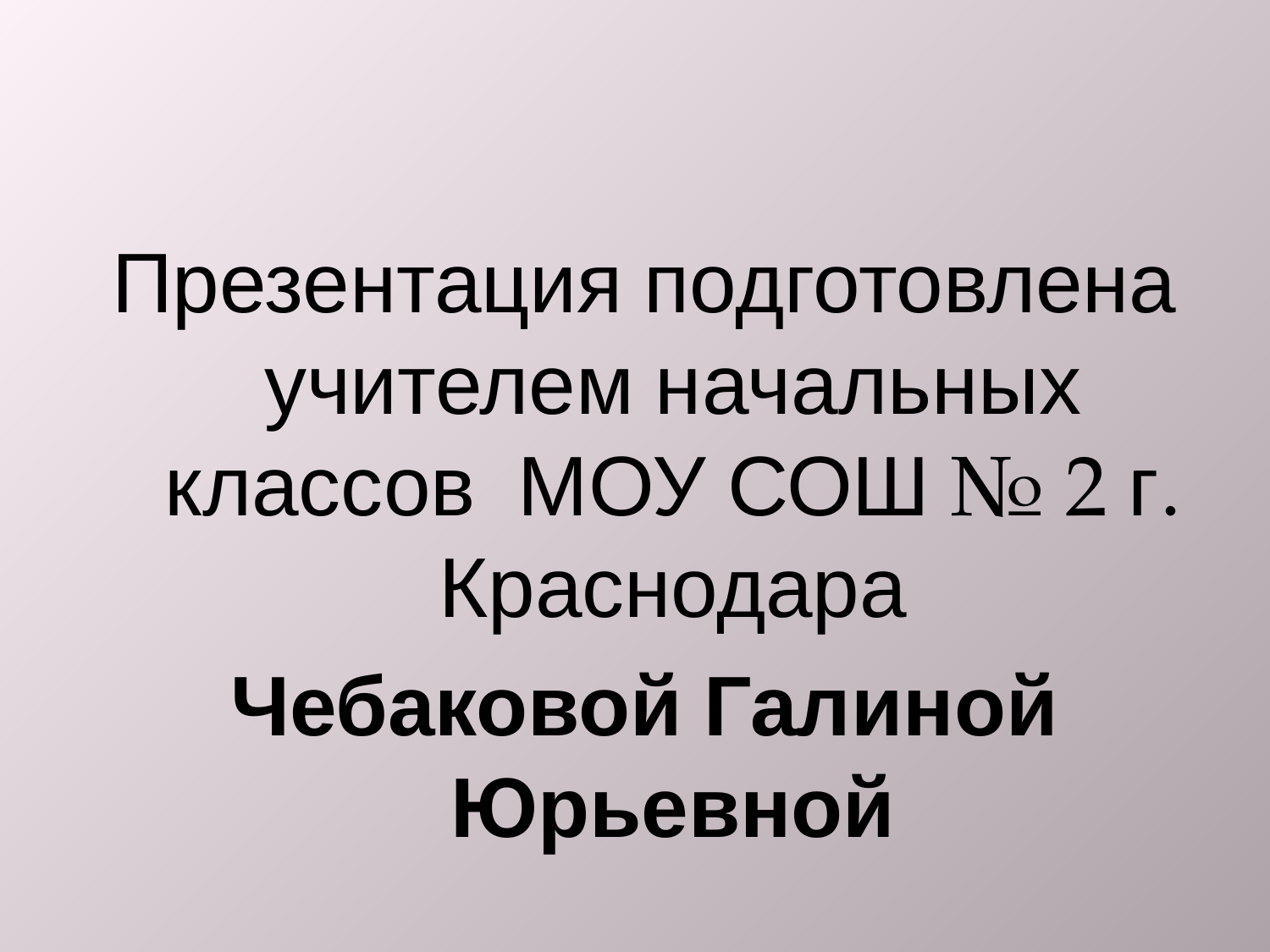

#
Презентация подготовлена учителем начальных классов  МОУ СОШ № 2 г. Краснодара
Чебаковой Галиной Юрьевной